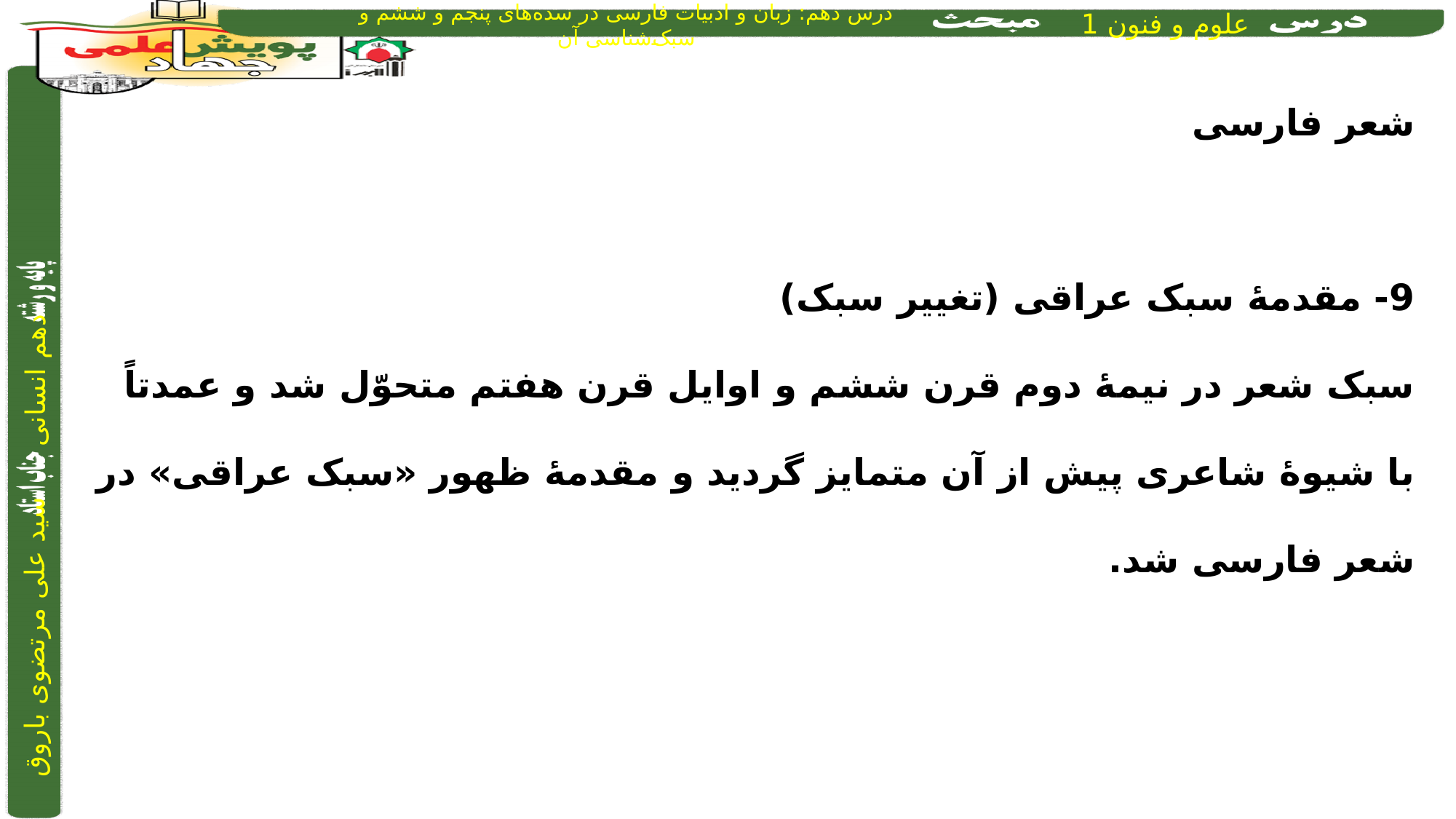

شعر فارسی

9- مقدمۀ سبک عراقی (تغییر سبک)
سبک شعر در نیمۀ دوم قرن ششم و اوایل قرن هفتم متحوّل شد و عمدتاً با شیوۀ شاعری پیش از آن متمایز گردید و مقدمۀ ظهور «سبک عراقی» در شعر فارسی شد.